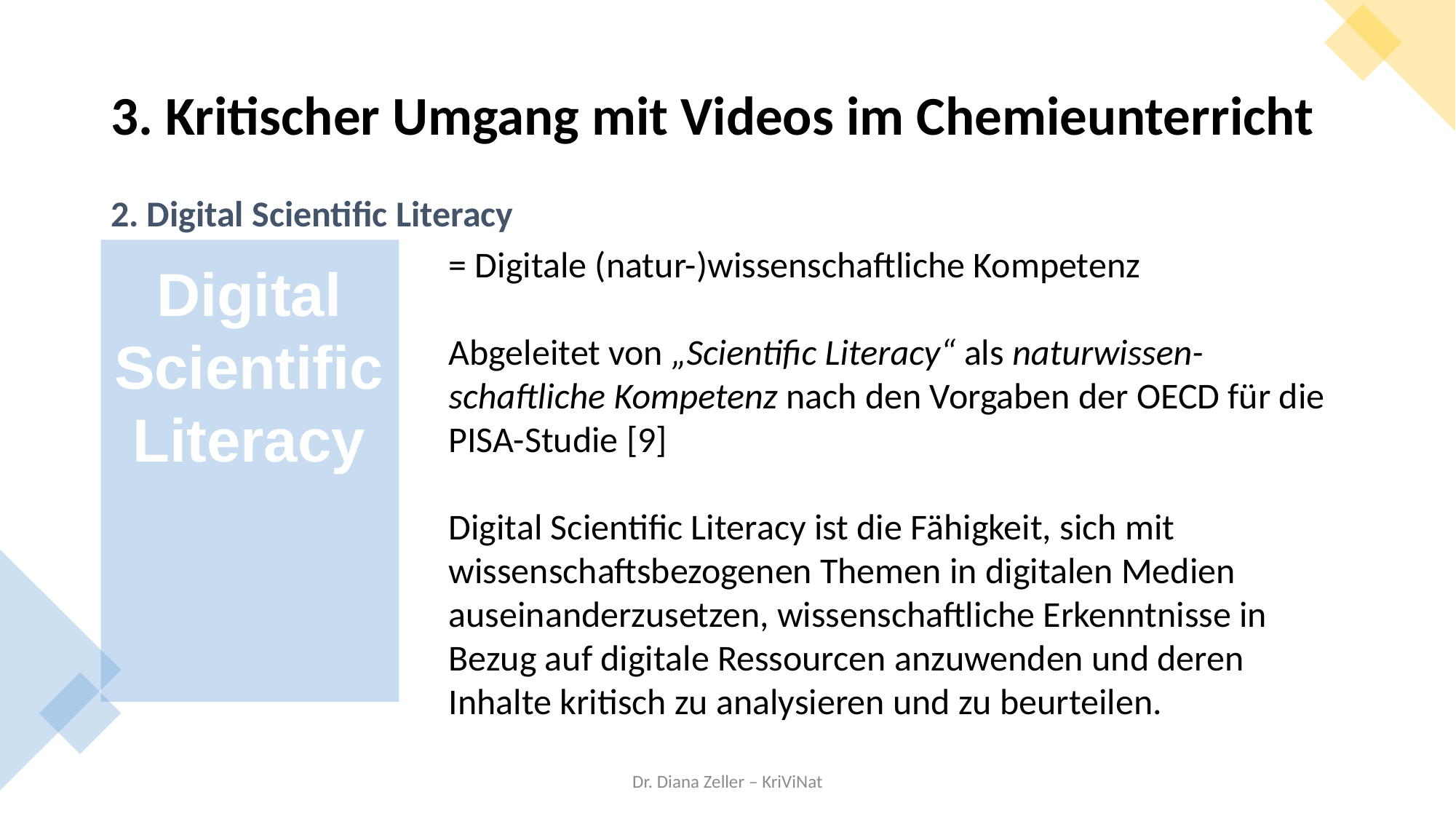

3. Kritischer Umgang mit Videos im Chemieunterricht
2. Digital Scientific Literacy

= Digitale (natur-)wissenschaftliche Kompetenz

Abgeleitet von „Scientific Literacy“ als naturwissen-schaftliche Kompetenz nach den Vorgaben der OECD für die PISA-Studie [9]

Digital Scientific Literacy ist die Fähigkeit, sich mit wissenschaftsbezogenen Themen in digitalen Medien auseinanderzusetzen, wissenschaftliche Erkenntnisse in Bezug auf digitale Ressourcen anzuwenden und deren Inhalte kritisch zu analysieren und zu beurteilen.

Digital Scientific Literacy

Dr. Diana Zeller – KriViNat